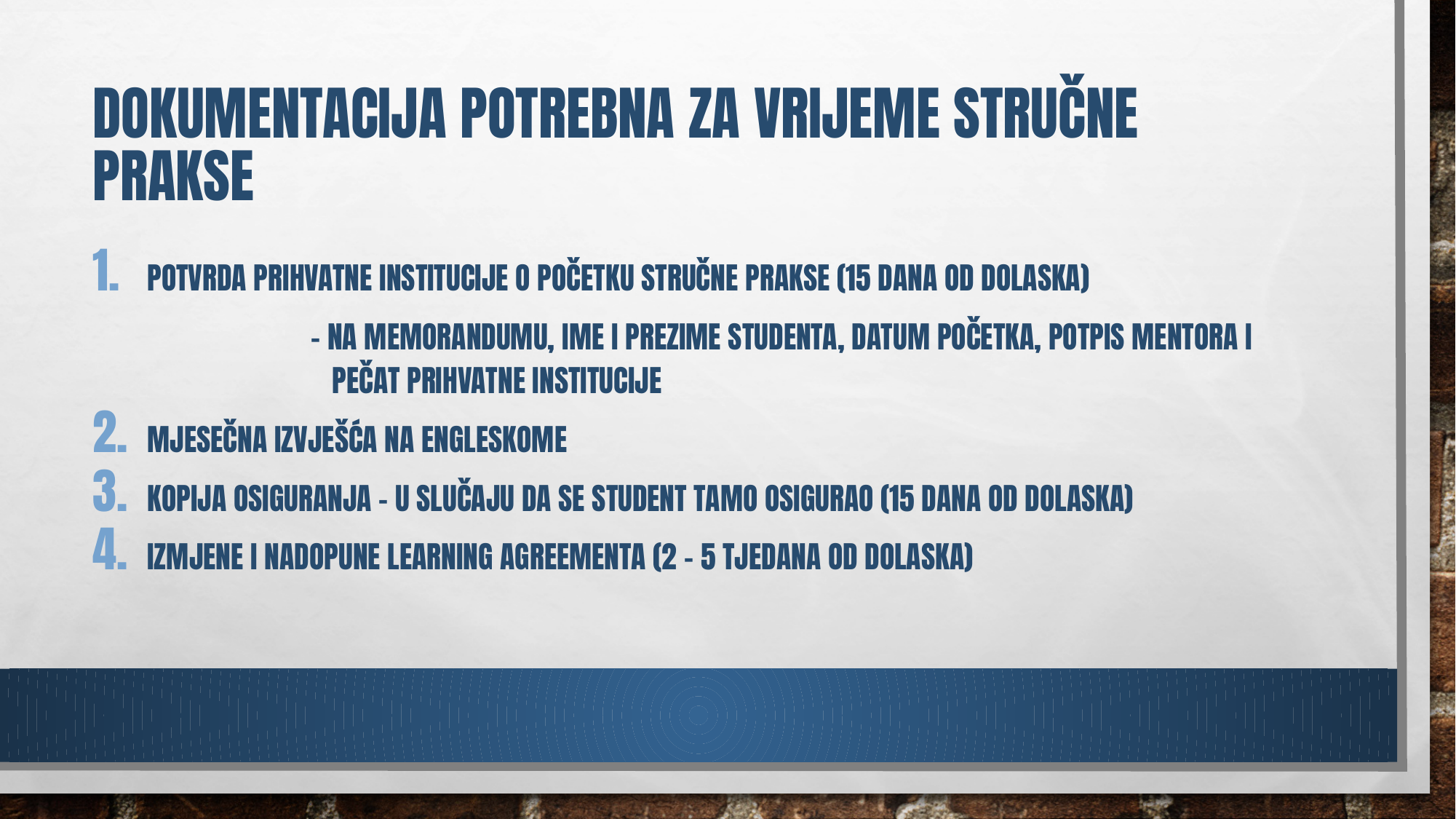

# Dokumentacija potrebna za vrijeme stručne prakse
Potvrda prihvatne institucije o početku stručne prakse (15 dana od dolaska)
	 	- na memorandumu, ime i prezime studenta, datum početka, potpis mentora i 			   pečat prihvatne institucije
Mjesečna izvješća na engleskome
Kopija osiguranja – u slučaju da se student tamo osigurao (15 dana od dolaska)
Izmjene i nadopune Learning Agreementa (2 – 5 tjedana od dolaska)